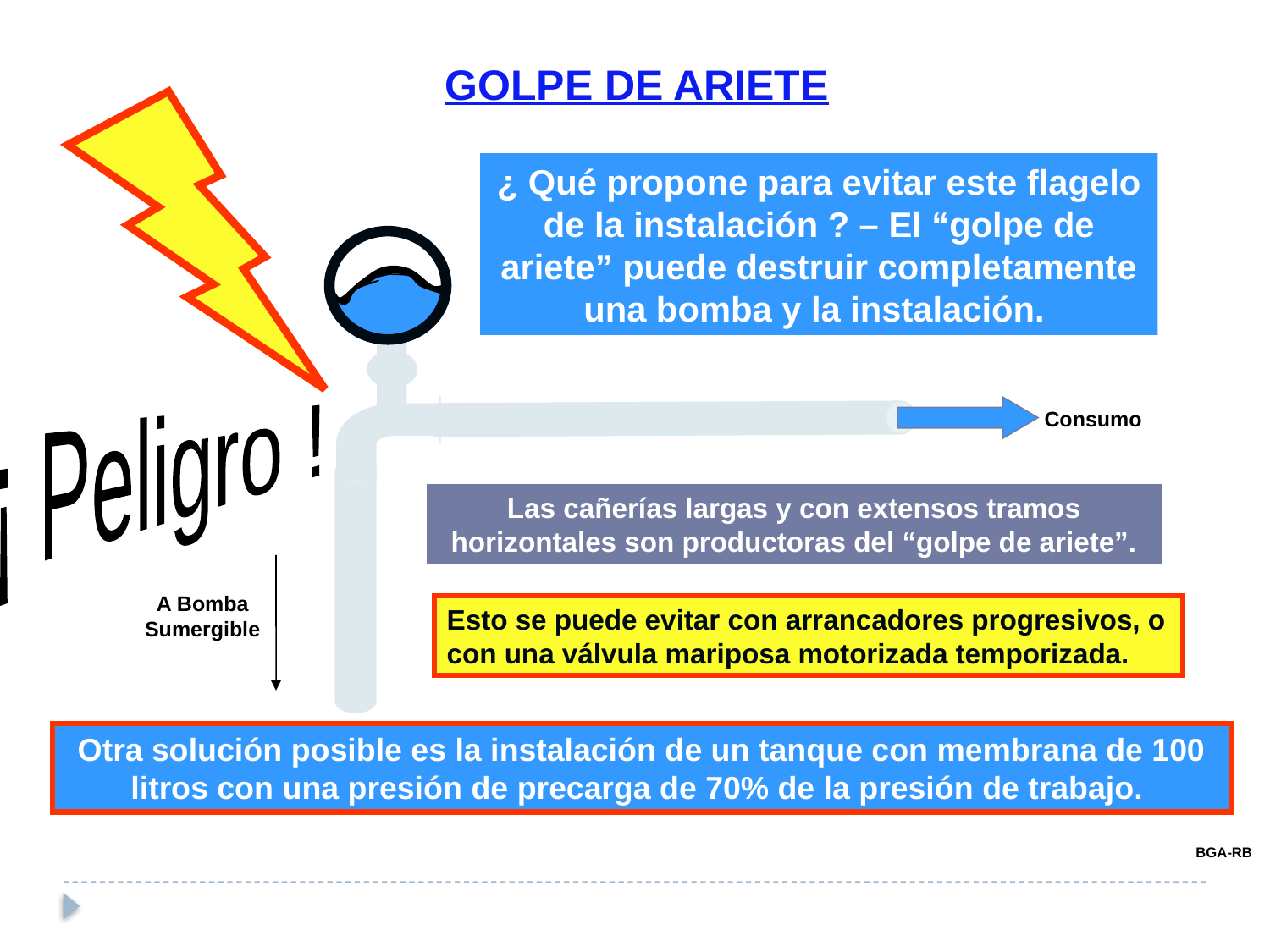

GOLPE DE ARIETE

¿ Qué propone para evitar este flagelo de la instalación ? – El “golpe de ariete” puede destruir completamente una bomba y la instalación.

 Consumo
¡ Peligro !

Las cañerías largas y con extensos tramos horizontales son productoras del “golpe de ariete”.

A Bomba Sumergible
Esto se puede evitar con arrancadores progresivos, o con una válvula mariposa motorizada temporizada.
Otra solución posible es la instalación de un tanque con membrana de 100 litros con una presión de precarga de 70% de la presión de trabajo.
BGA-RB